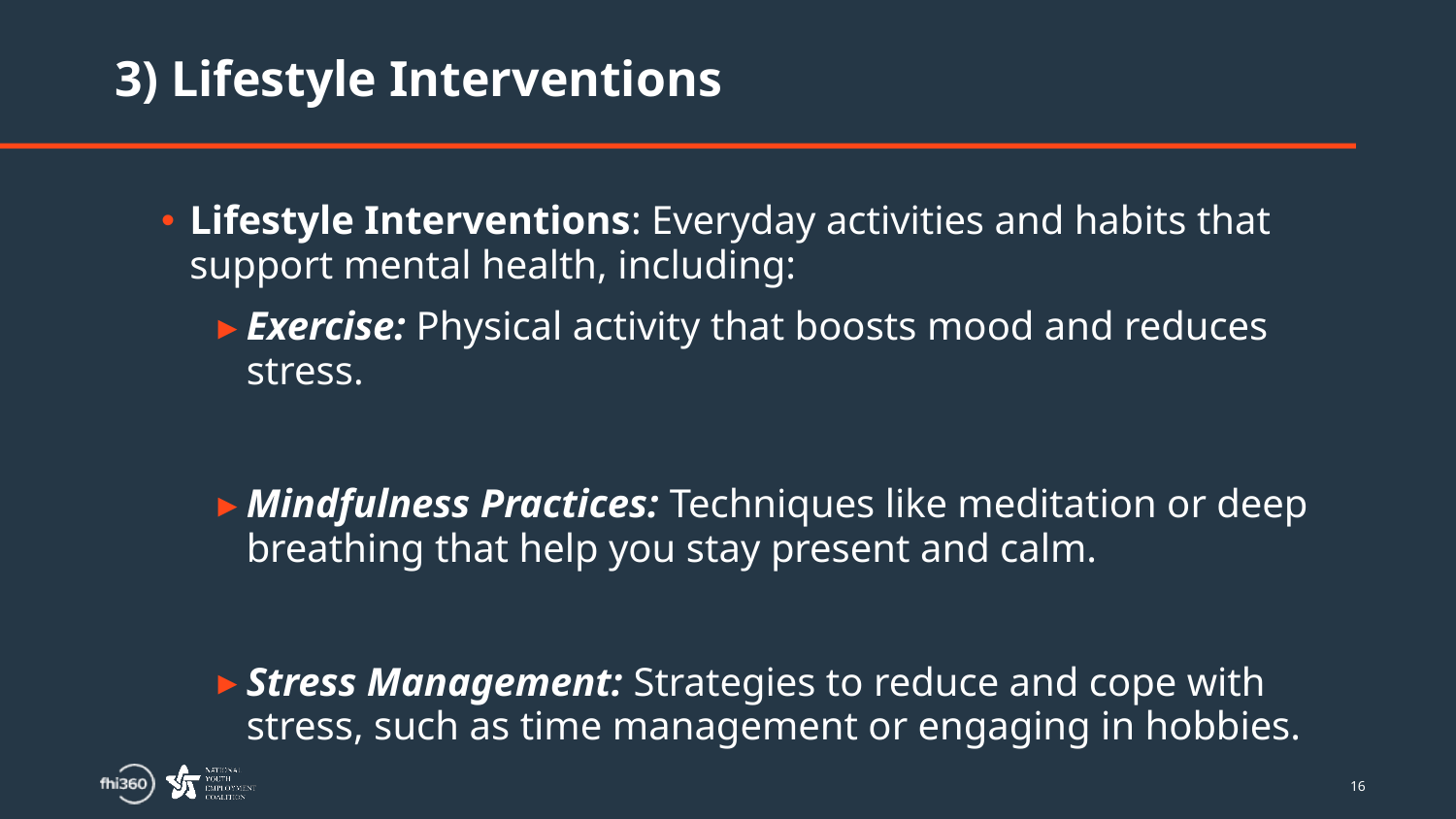

# 3) Lifestyle Interventions
Lifestyle Interventions: Everyday activities and habits that support mental health, including:
Exercise: Physical activity that boosts mood and reduces stress.

Mindfulness Practices: Techniques like meditation or deep breathing that help you stay present and calm.

Stress Management: Strategies to reduce and cope with stress, such as time management or engaging in hobbies.